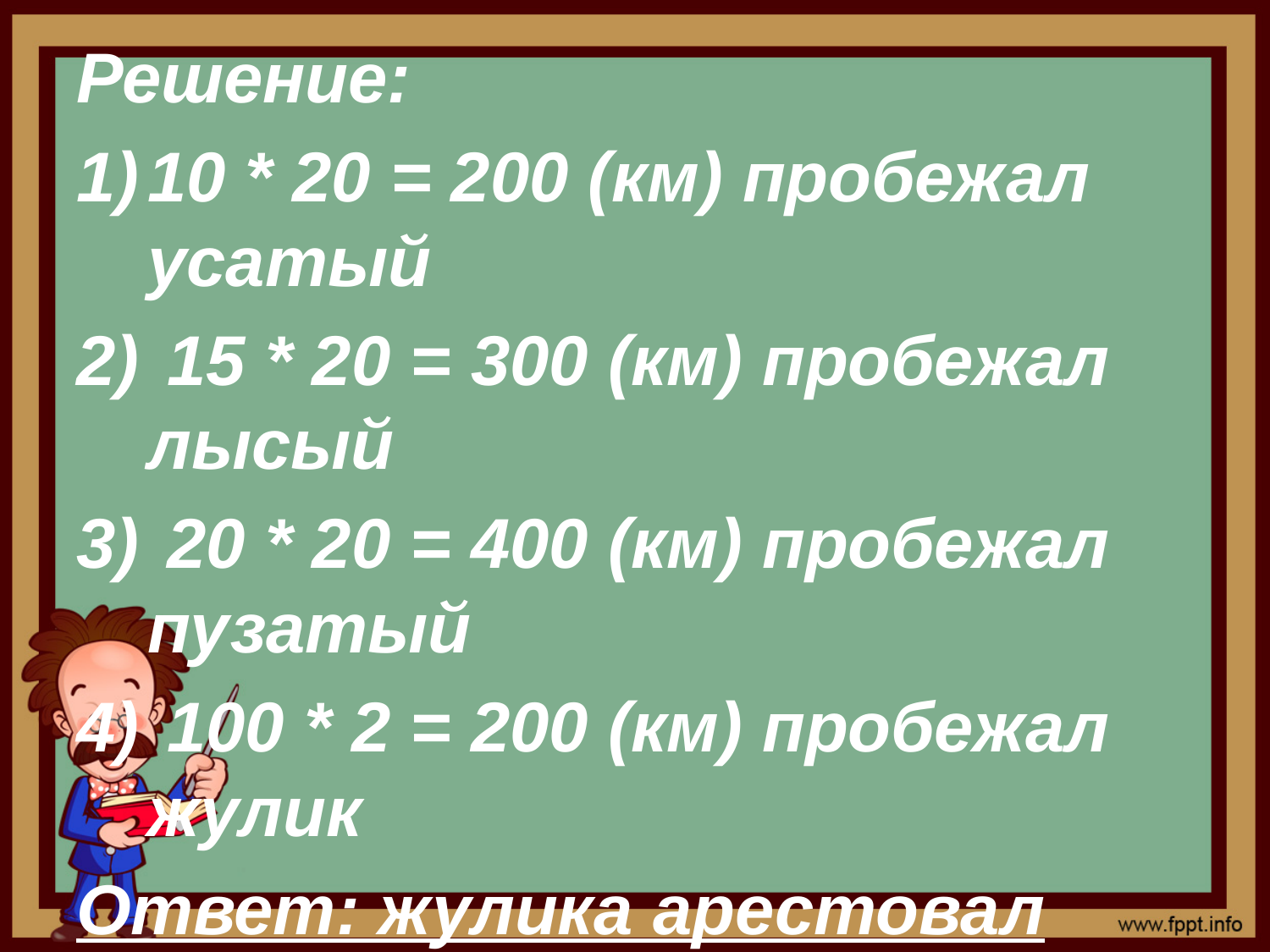

Решение:
10 * 20 = 200 (км) пробежал усатый
 15 * 20 = 300 (км) пробежал лысый
 20 * 20 = 400 (км) пробежал пузатый
 100 * 2 = 200 (км) пробежал жулик
Ответ: жулика арестовал усатый милиционер.
#